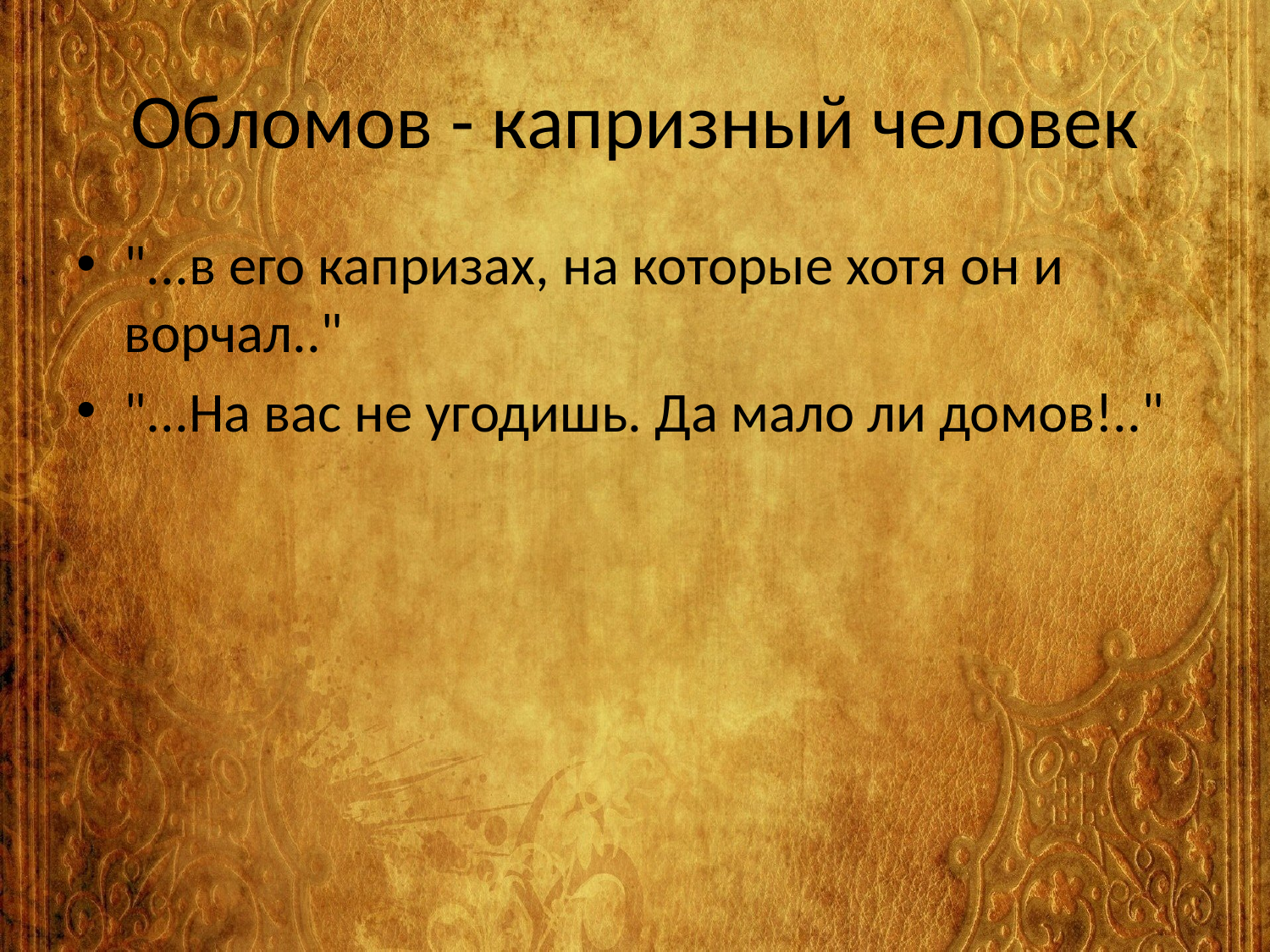

# Обломов - капризный человек
"...в его капризах, на которые хотя он и ворчал.."
"...На вас не угодишь. Да мало ли домов!.."